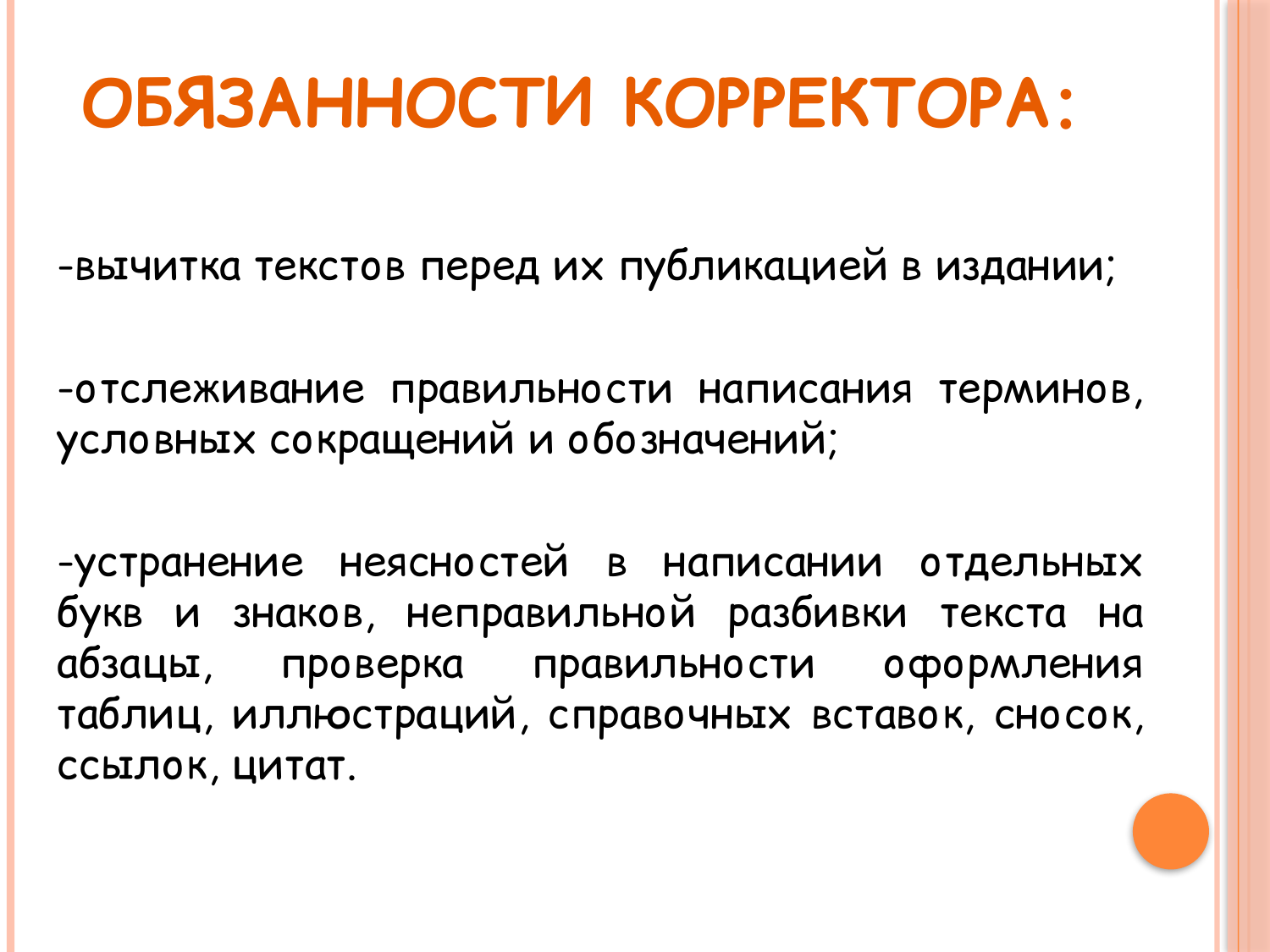

# Обязанности корректора:

-вычитка текстов перед их публикацией в издании;

-отслеживание правильности написания терминов, условных сокращений и обозначений;

-устранение неясностей в написании отдельных букв и знаков, неправильной разбивки текста на абзацы, проверка правильности оформления таблиц, иллюстраций, справочных вставок, сносок, ссылок, цитат.